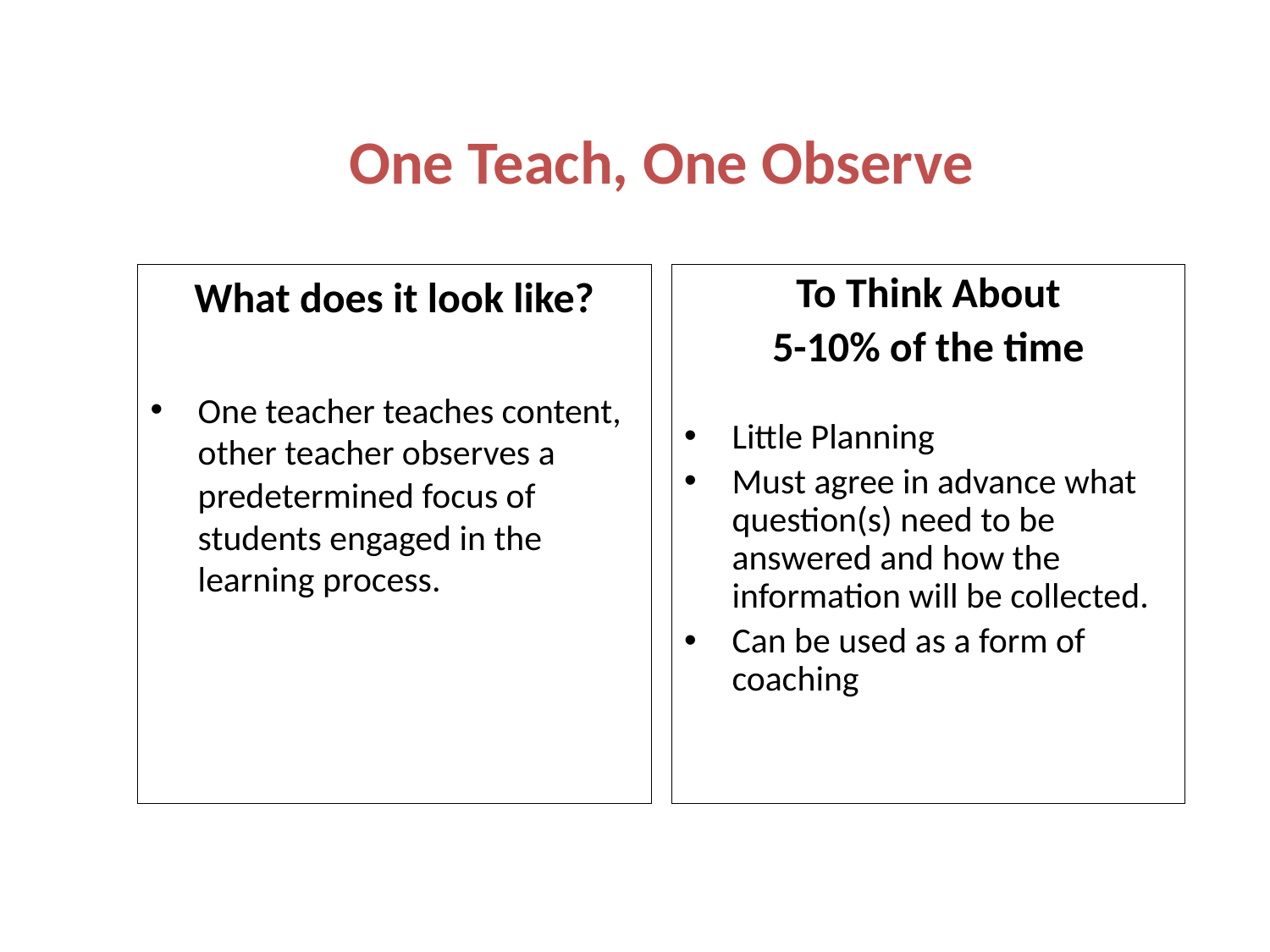

# One Teach, One Observe
What does it look like?

One teacher teaches content, other teacher observes a predetermined focus of students engaged in the learning process.
To Think About
5-10% of the time

Little Planning
Must agree in advance what question(s) need to be answered and how the information will be collected.
Can be used as a form of coaching